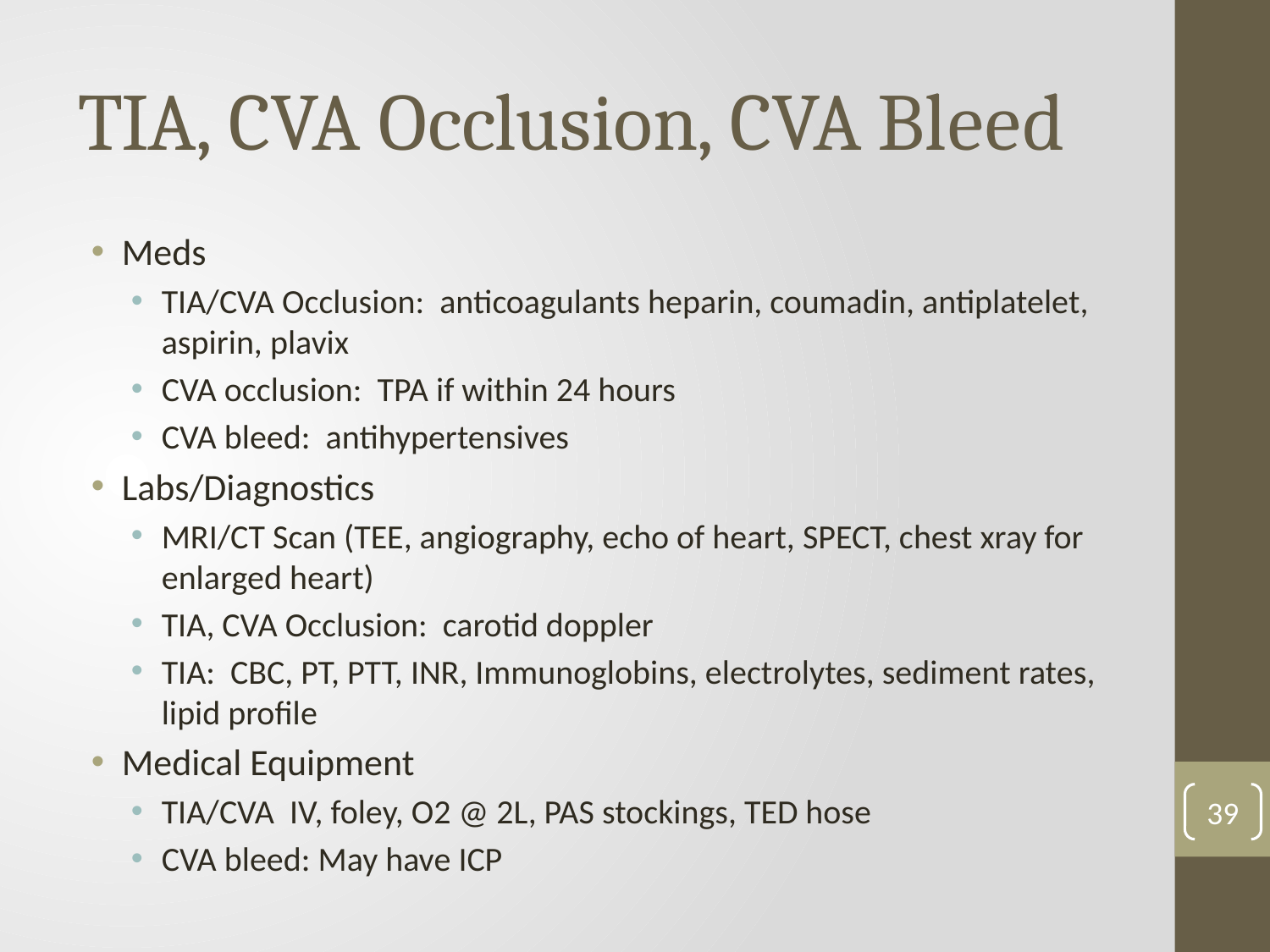

# TIA, CVA Occlusion, CVA Bleed
Meds
TIA/CVA Occlusion:  anticoagulants heparin, coumadin, antiplatelet, aspirin, plavix
CVA occlusion:  TPA if within 24 hours
CVA bleed:  antihypertensives
Labs/Diagnostics
MRI/CT Scan (TEE, angiography, echo of heart, SPECT, chest xray for enlarged heart)
TIA, CVA Occlusion:  carotid doppler
TIA:  CBC, PT, PTT, INR, Immunoglobins, electrolytes, sediment rates, lipid profile
Medical Equipment
TIA/CVA  IV, foley, O2 @ 2L, PAS stockings, TED hose
CVA bleed: May have ICP

39